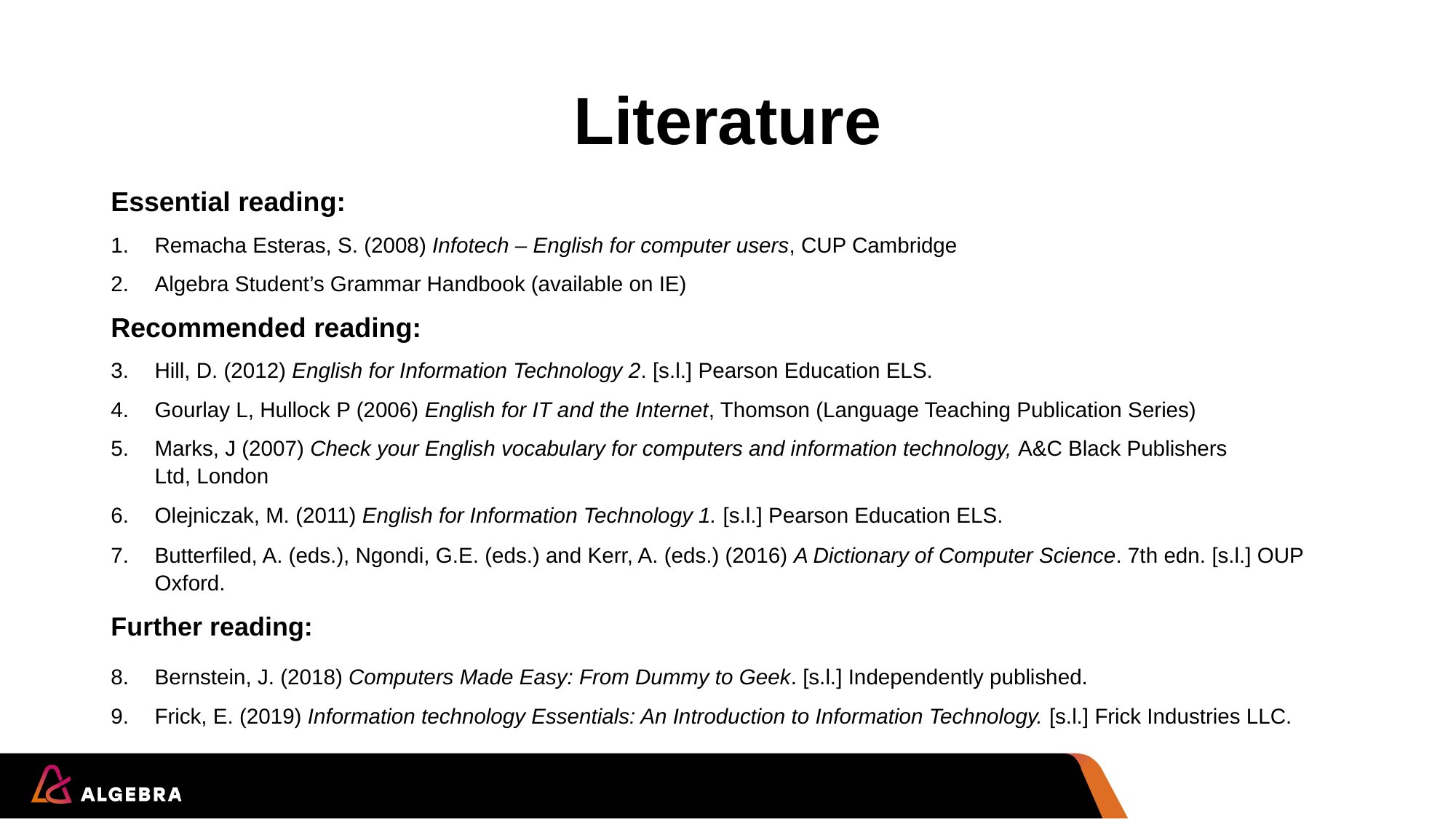

# Literature
Essential reading:
Remacha Esteras, S. (2008) Infotech – English for computer users, CUP Cambridge
Algebra Student’s Grammar Handbook (available on IE)
Recommended reading:
Hill, D. (2012) English for Information Technology 2. [s.l.] Pearson Education ELS.
Gourlay L, Hullock P (2006) English for IT and the Internet, Thomson (Language Teaching Publication Series)
Marks, J (2007) Check your English vocabulary for computers and information technology, A&C Black Publishers Ltd, London
Olejniczak, M. (2011) English for Information Technology 1. [s.l.] Pearson Education ELS.
Butterfiled, A. (eds.), Ngondi, G.E. (eds.) and Kerr, A. (eds.) (2016) A Dictionary of Computer Science. 7th edn. [s.l.] OUP Oxford.
Further reading:
Bernstein, J. (2018) Computers Made Easy: From Dummy to Geek. [s.l.] Independently published.
Frick, E. (2019) Information technology Essentials: An Introduction to Information Technology. [s.l.] Frick Industries LLC.